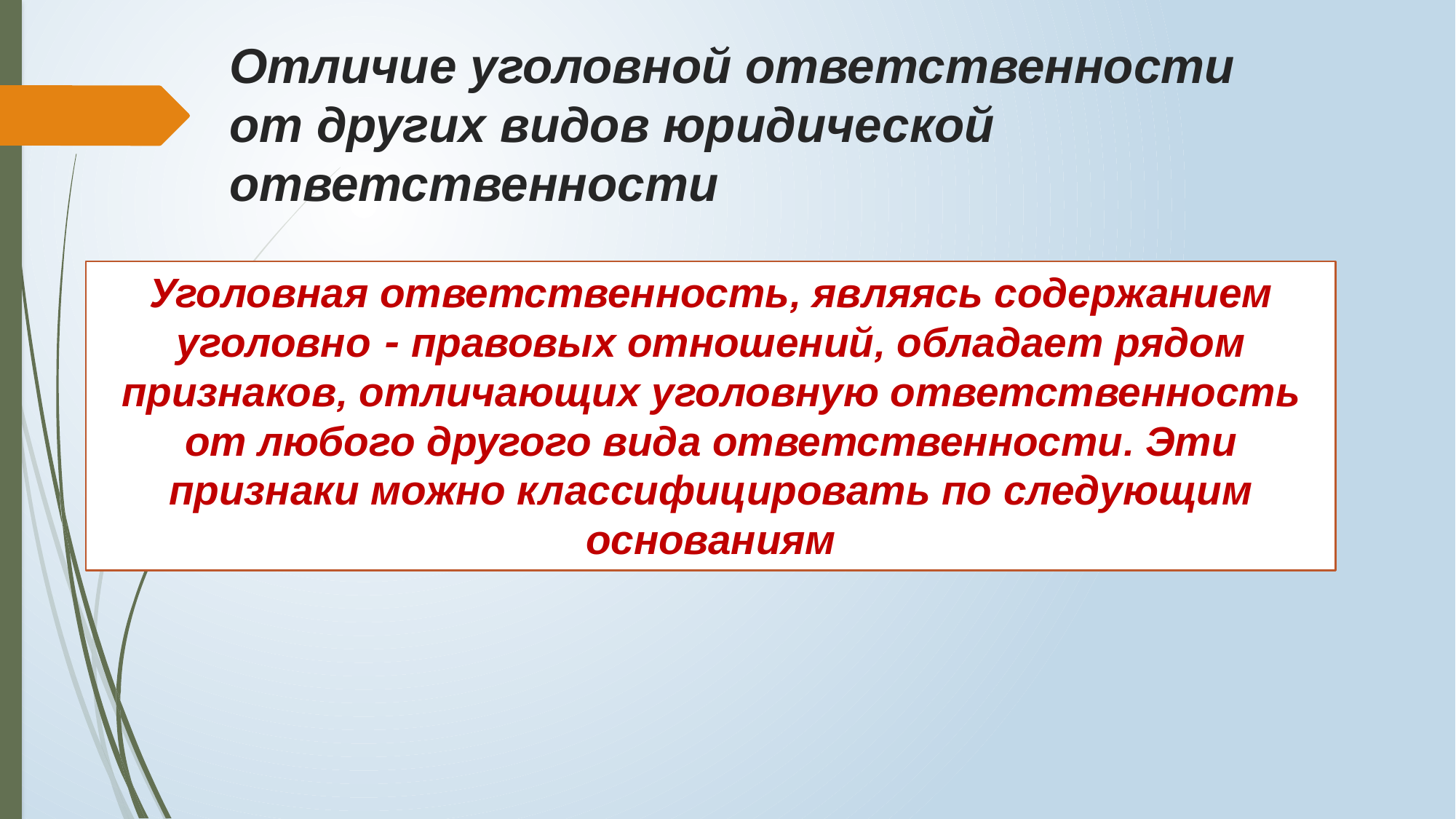

# Отличие уголовной ответственности от других видов юридической ответственности
Уголовная ответственность, являясь содержанием уголовно - правовых отношений, обладает рядом признаков, отличающих уголовную ответственность от любого другого вида ответственности. Эти признаки можно классифицировать по следующим основаниям